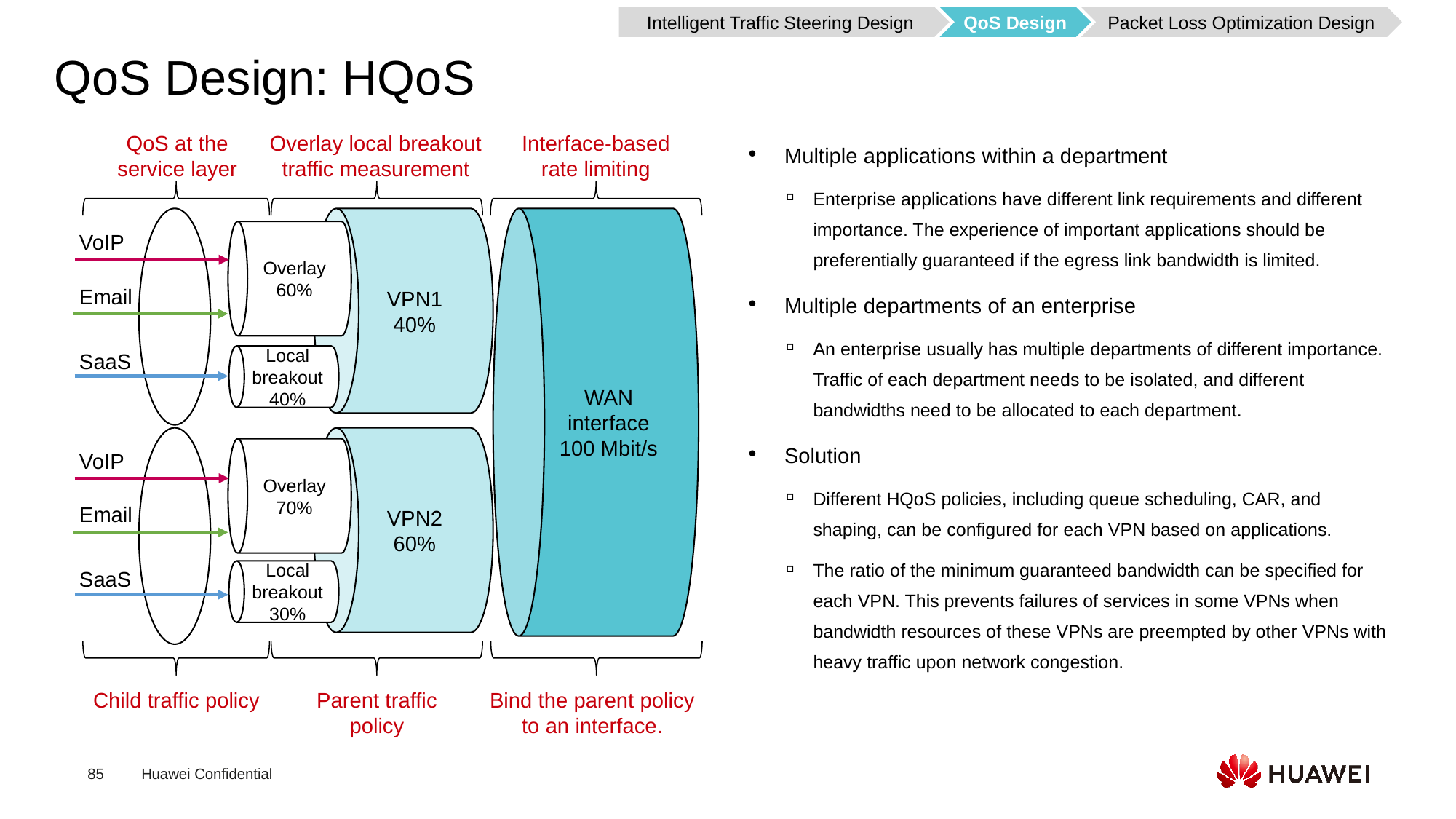

Intelligent Traffic Steering Design
QoS Design
Packet Loss Optimization Design
# QoS Design: HQoS

QoS at the service layer
Overlay local breakout traffic measurement
Interface-based rate limiting
Multiple applications within a department
Enterprise applications have different link requirements and different importance. The experience of important applications should be preferentially guaranteed if the egress link bandwidth is limited.
Multiple departments of an enterprise
An enterprise usually has multiple departments of different importance. Traffic of each department needs to be isolated, and different bandwidths need to be allocated to each department.
Solution
Different HQoS policies, including queue scheduling, CAR, and shaping, can be configured for each VPN based on applications.
The ratio of the minimum guaranteed bandwidth can be specified for each VPN. This prevents failures of services in some VPNs when bandwidth resources of these VPNs are preempted by other VPNs with heavy traffic upon network congestion.

Overlay
60%
VPN1
40%
VoIP
Email
WAN interface
100 Mbit/s
Local breakout
40%
SaaS

Overlay
70%
VPN2
60%
VoIP
Email
Local breakout
30%

SaaS

Child traffic policy
Parent traffic policy
Bind the parent policy to an interface.